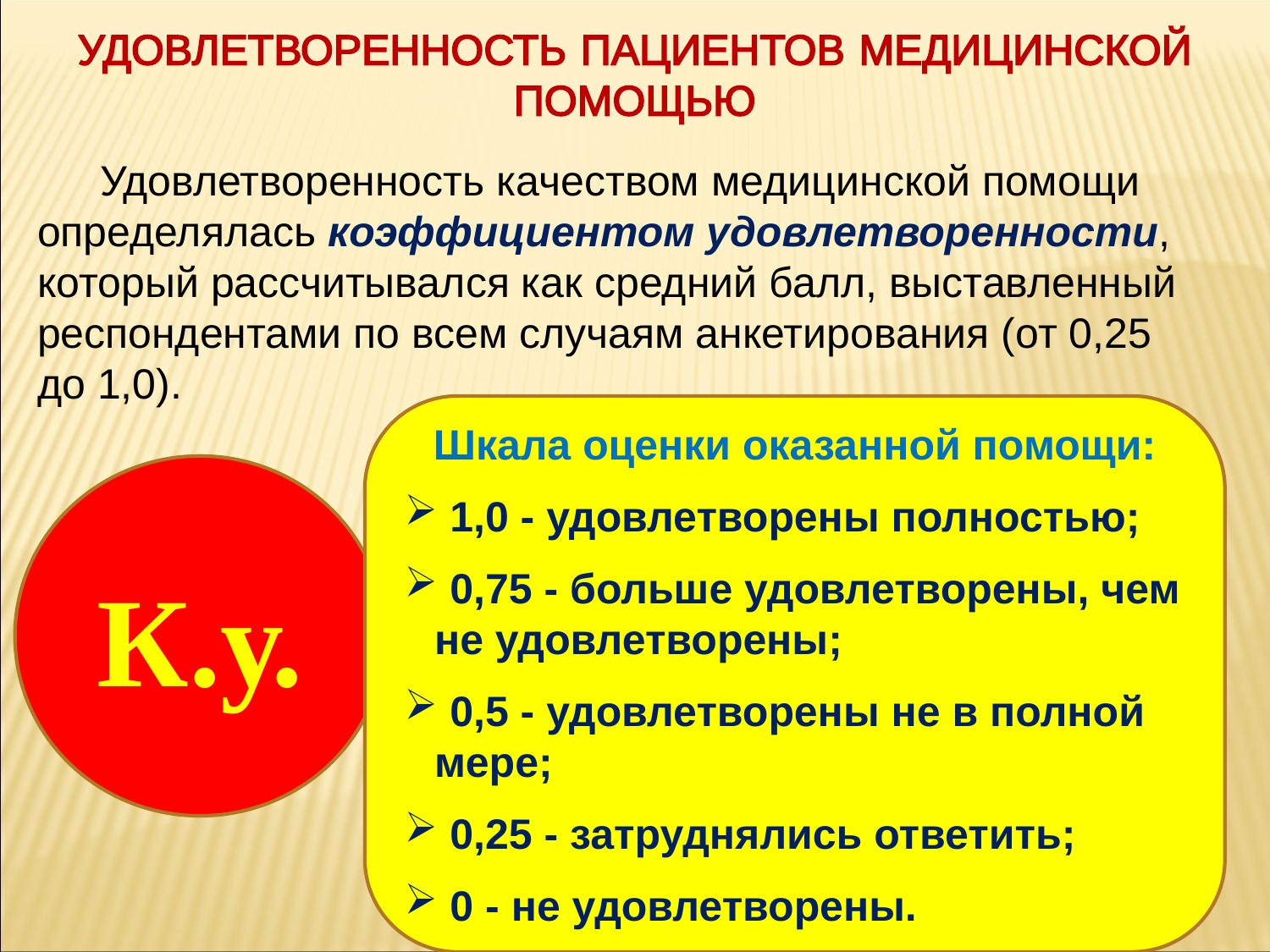

УДОВЛЕТВОРЕННОСТЬ ПАЦИЕНТОВ МЕДИЦИНСКОЙ ПОМОЩЬЮ
Удовлетворенность качеством медицинской помощи определялась коэффициентом удовлетворенности, который рассчитывался как средний балл, выставленный респондентами по всем случаям анкетирования (от 0,25 до 1,0).
Шкала оценки оказанной помощи:
 1,0 - удовлетворены полностью;
 0,75 - больше удовлетворены, чем не удовлетворены;
 0,5 - удовлетворены не в полной мере;
 0,25 - затруднялись ответить;
 0 - не удовлетворены.
К.у.